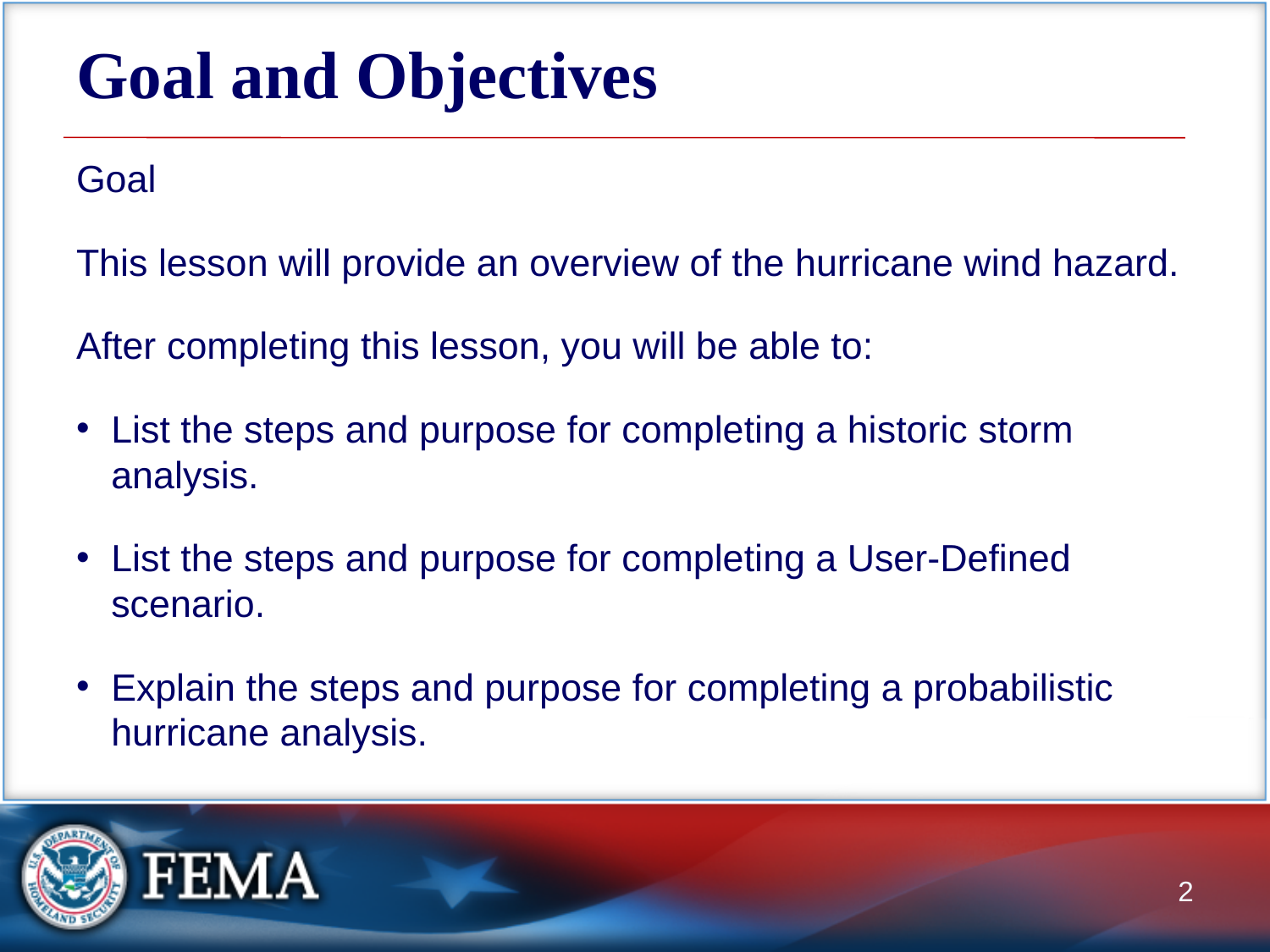

# Goal and Objectives
Goal
This lesson will provide an overview of the hurricane wind hazard.
After completing this lesson, you will be able to:
List the steps and purpose for completing a historic storm analysis.
List the steps and purpose for completing a User-Defined scenario.
Explain the steps and purpose for completing a probabilistic hurricane analysis.
2